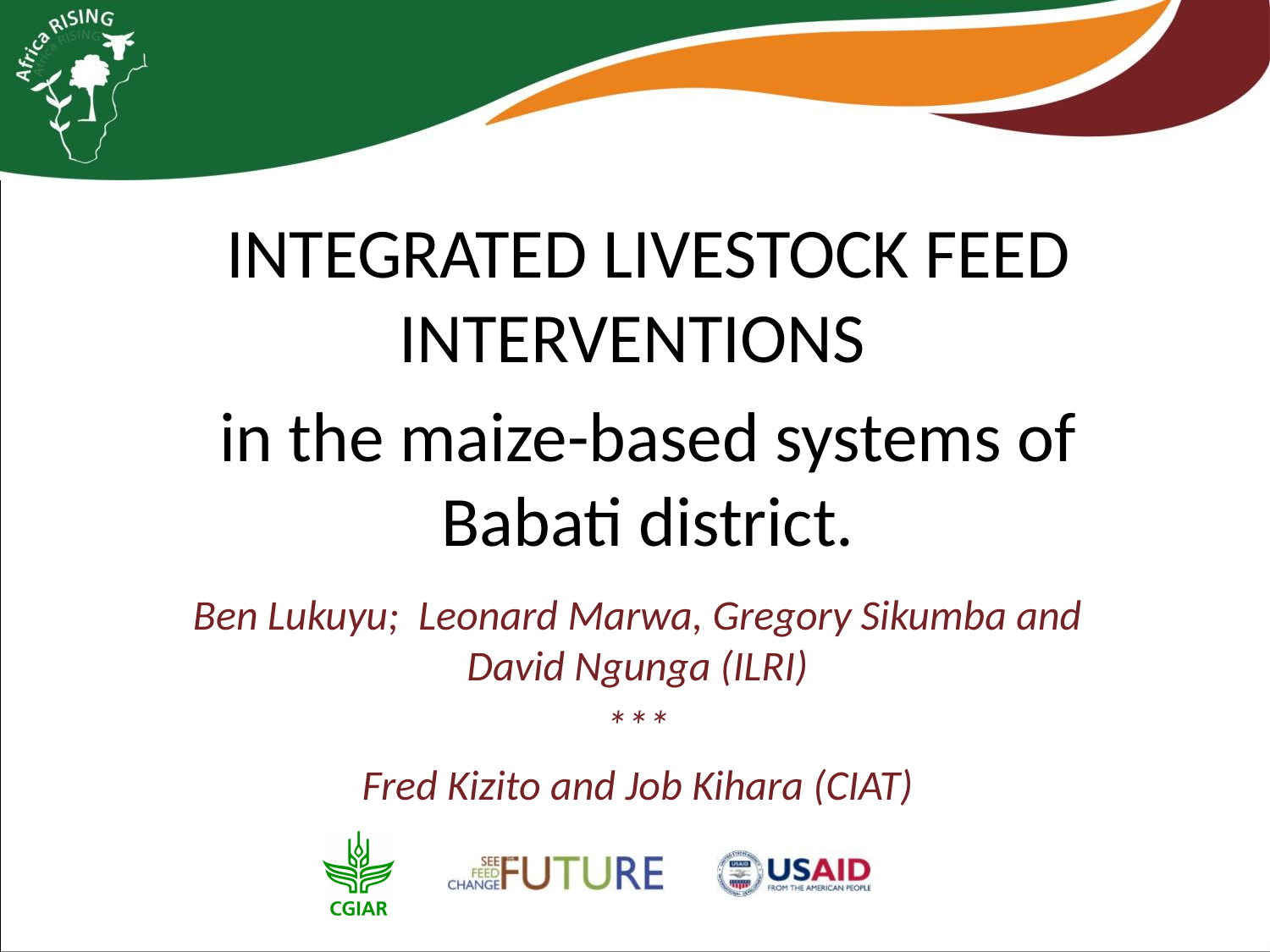

INTEGRATED LIVESTOCK FEED INTERVENTIONS
in the maize-based systems of Babati district.

Ben Lukuyu;  Leonard Marwa, Gregory Sikumba and David Ngunga (ILRI)
***
Fred Kizito and Job Kihara (CIAT)